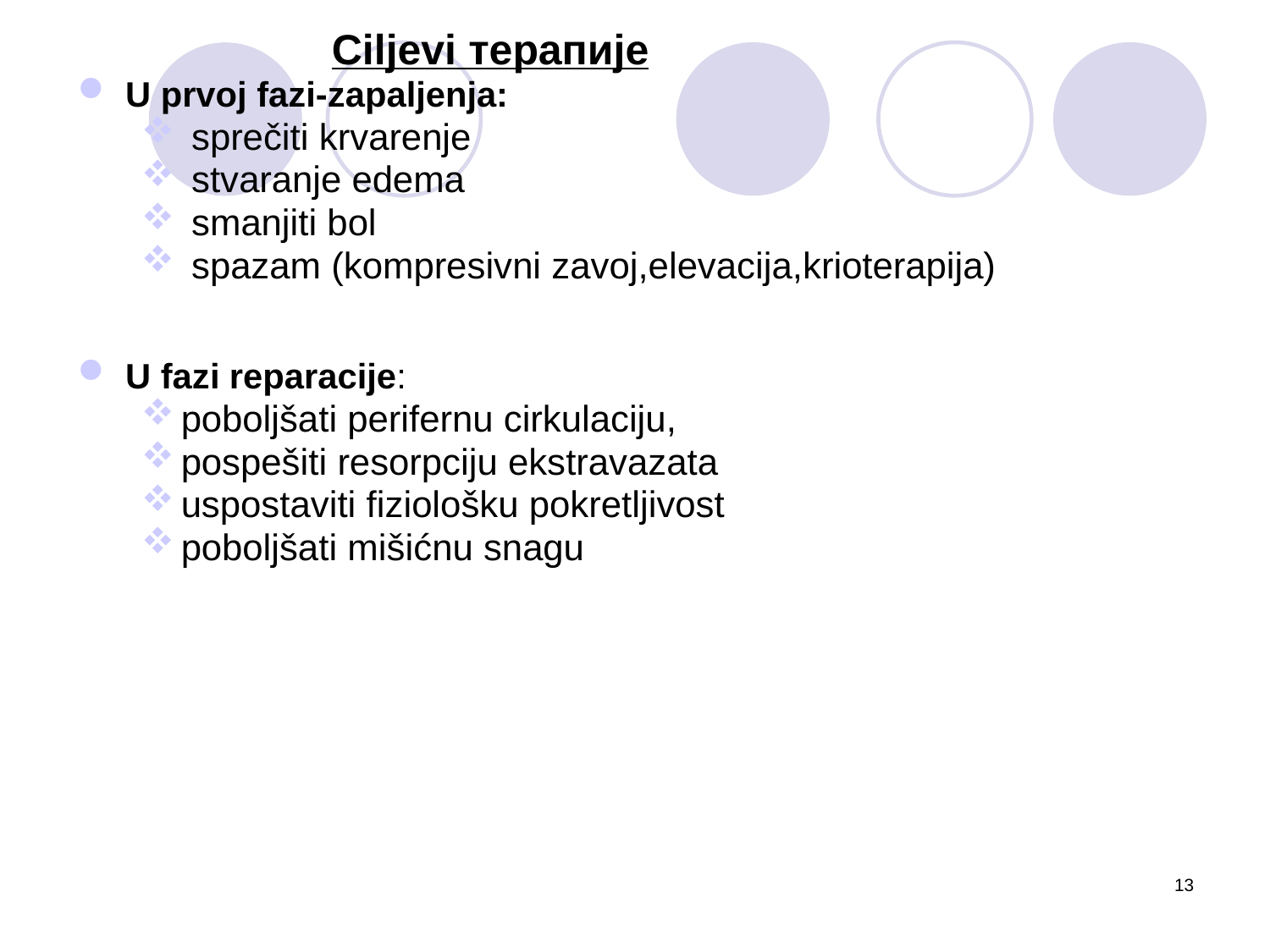

Ciljevi терапије
U prvoj fazi-zapaljenja:
 sprečiti krvarenje
 stvaranje edema
 smanjiti bol
 spazam (kompresivni zavoj,elevacija,krioterapija)

U fazi reparacije:
poboljšati perifernu cirkulaciju,
pospešiti resorpciju ekstravazata
uspostaviti fiziološku pokretljivost
poboljšati mišićnu snagu

13